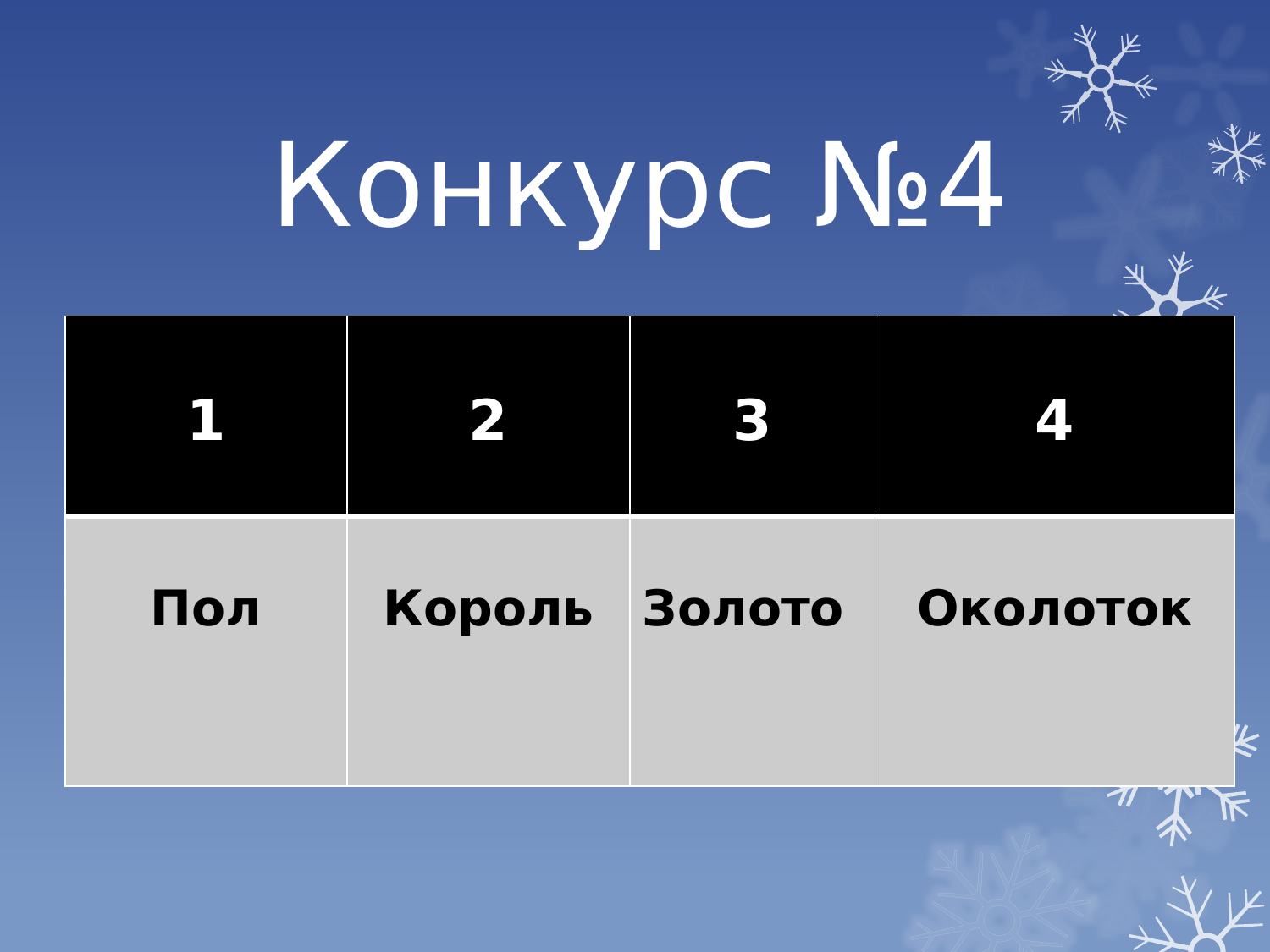

# Конкурс №4
| 1 | 2 | 3 | 4 |
| --- | --- | --- | --- |
| Пол | Король | Золото | Околоток |